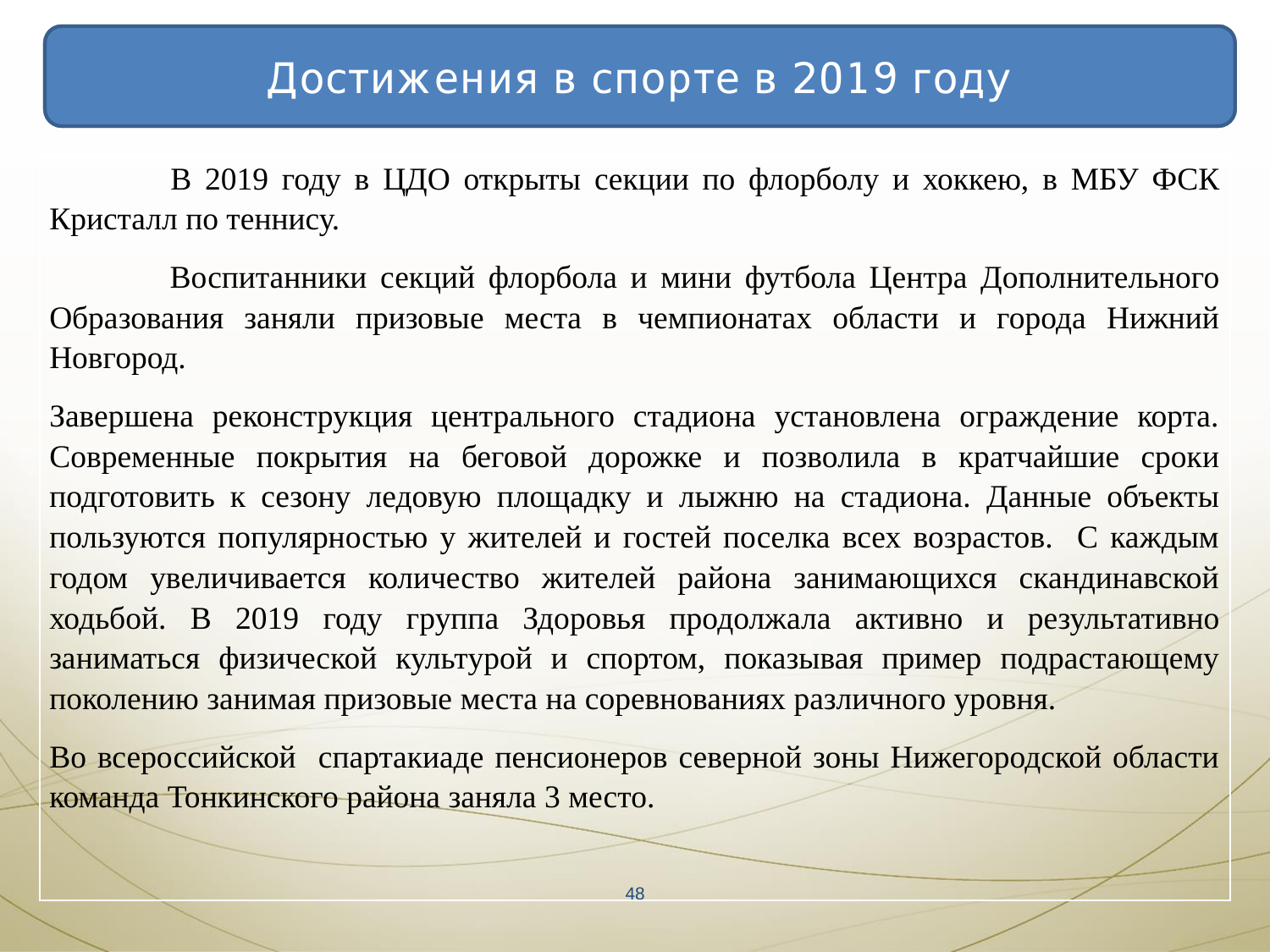

Достижения в спорте в 2019 году
| В 2019 году в ЦДО открыты секции по флорболу и хоккею, в МБУ ФСК Кристалл по теннису. Воспитанники секций флорбола и мини футбола Центра Дополнительного Образования заняли призовые места в чемпионатах области и города Нижний Новгород. Завершена реконструкция центрального стадиона установлена ограждение корта. Современные покрытия на беговой дорожке и позволила в кратчайшие сроки подготовить к сезону ледовую площадку и лыжню на стадиона. Данные объекты пользуются популярностью у жителей и гостей поселка всех возрастов. С каждым годом увеличивается количество жителей района занимающихся скандинавской ходьбой. В 2019 году группа Здоровья продолжала активно и результативно заниматься физической культурой и спортом, показывая пример подрастающему поколению занимая призовые места на соревнованиях различного уровня. Во всероссийской спартакиаде пенсионеров северной зоны Нижегородской области команда Тонкинского района заняла 3 место. |
| --- |
48